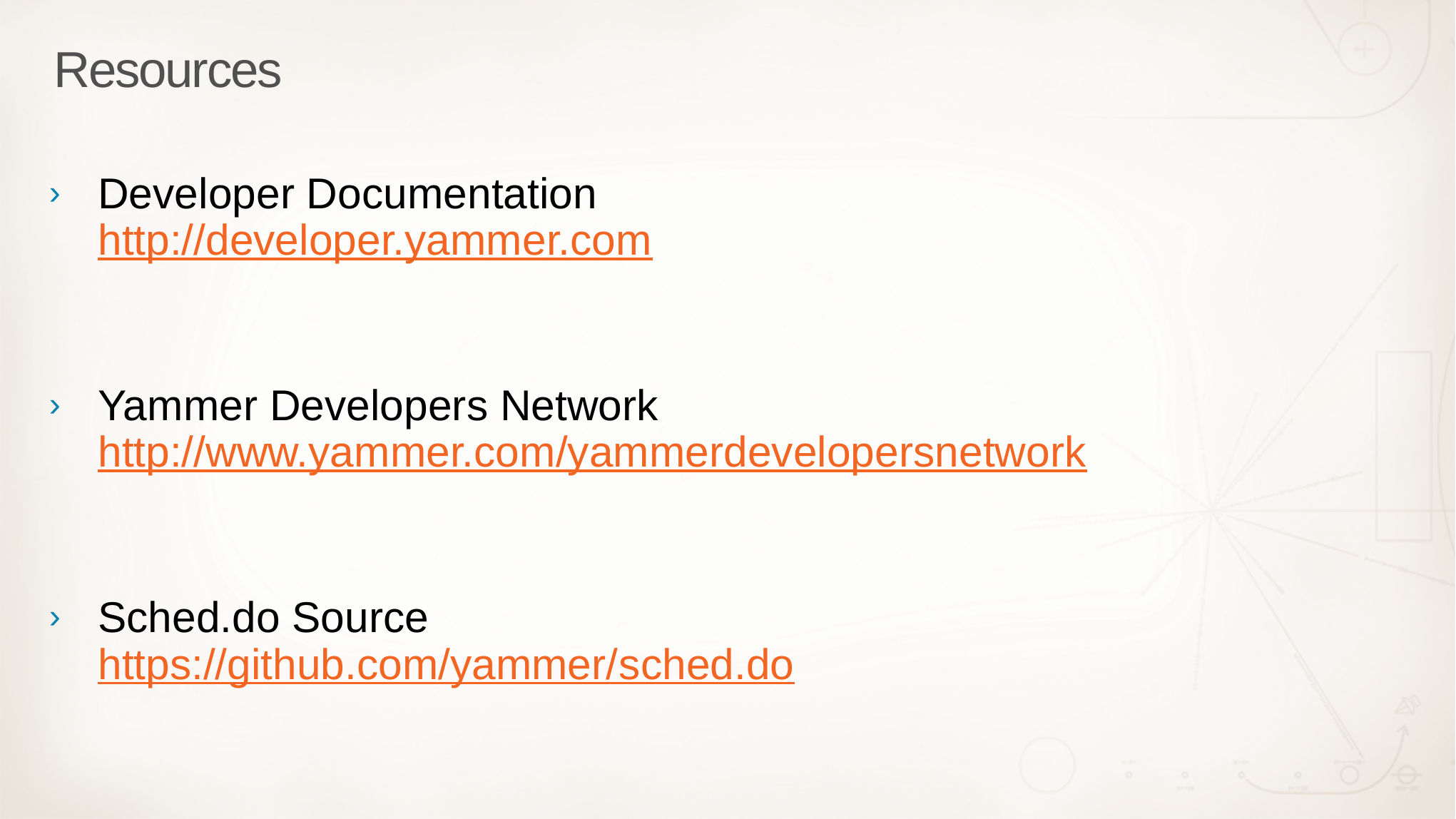

# Resources
Developer Documentation
http://developer.yammer.com

Yammer Developers Network
http://www.yammer.com/yammerdevelopersnetwork

Sched.do Source
https://github.com/yammer/sched.do